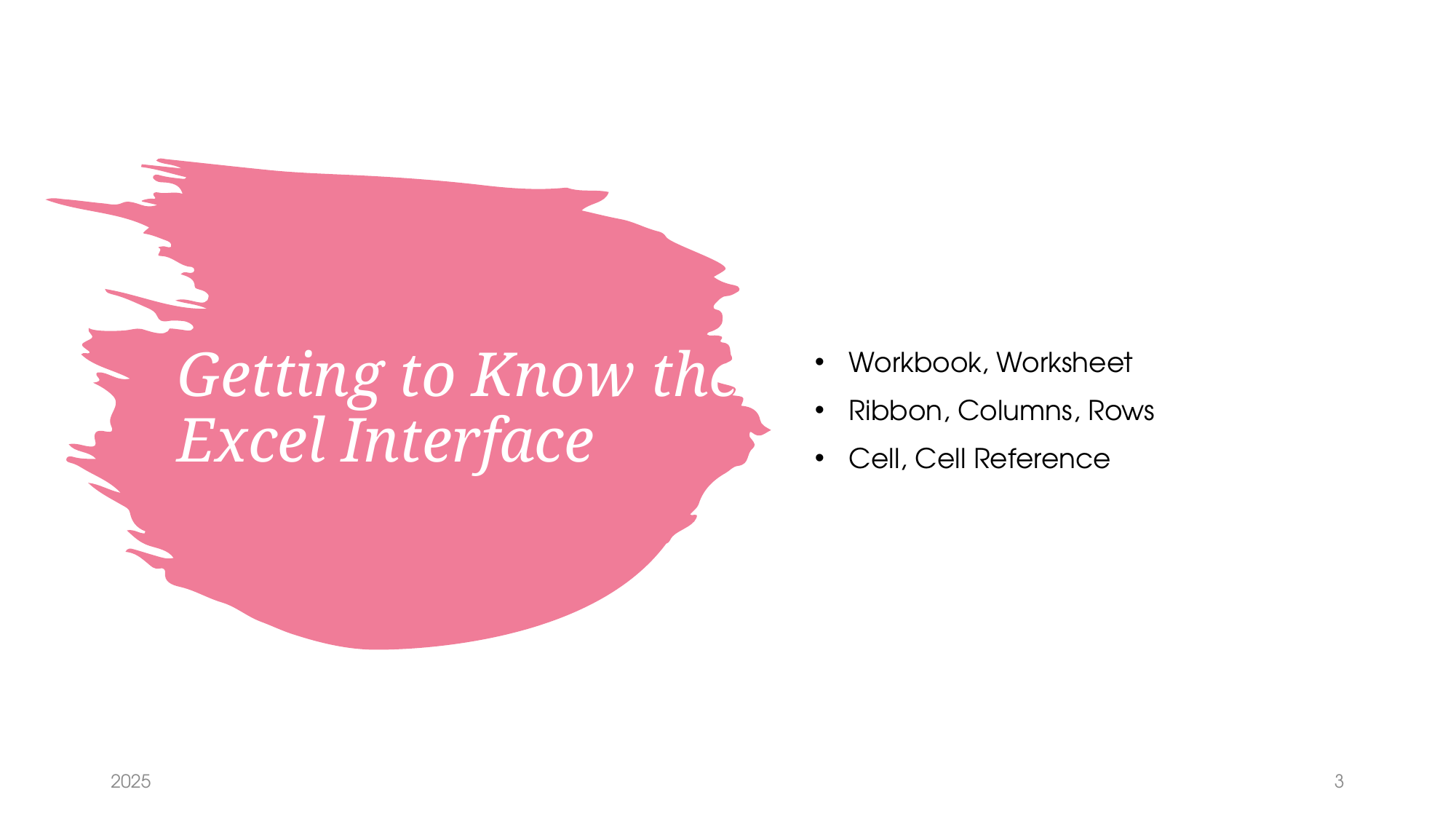

Workbook, Worksheet
Ribbon, Columns, Rows
Cell, Cell Reference
# Getting to Know the Excel Interface
2025
3